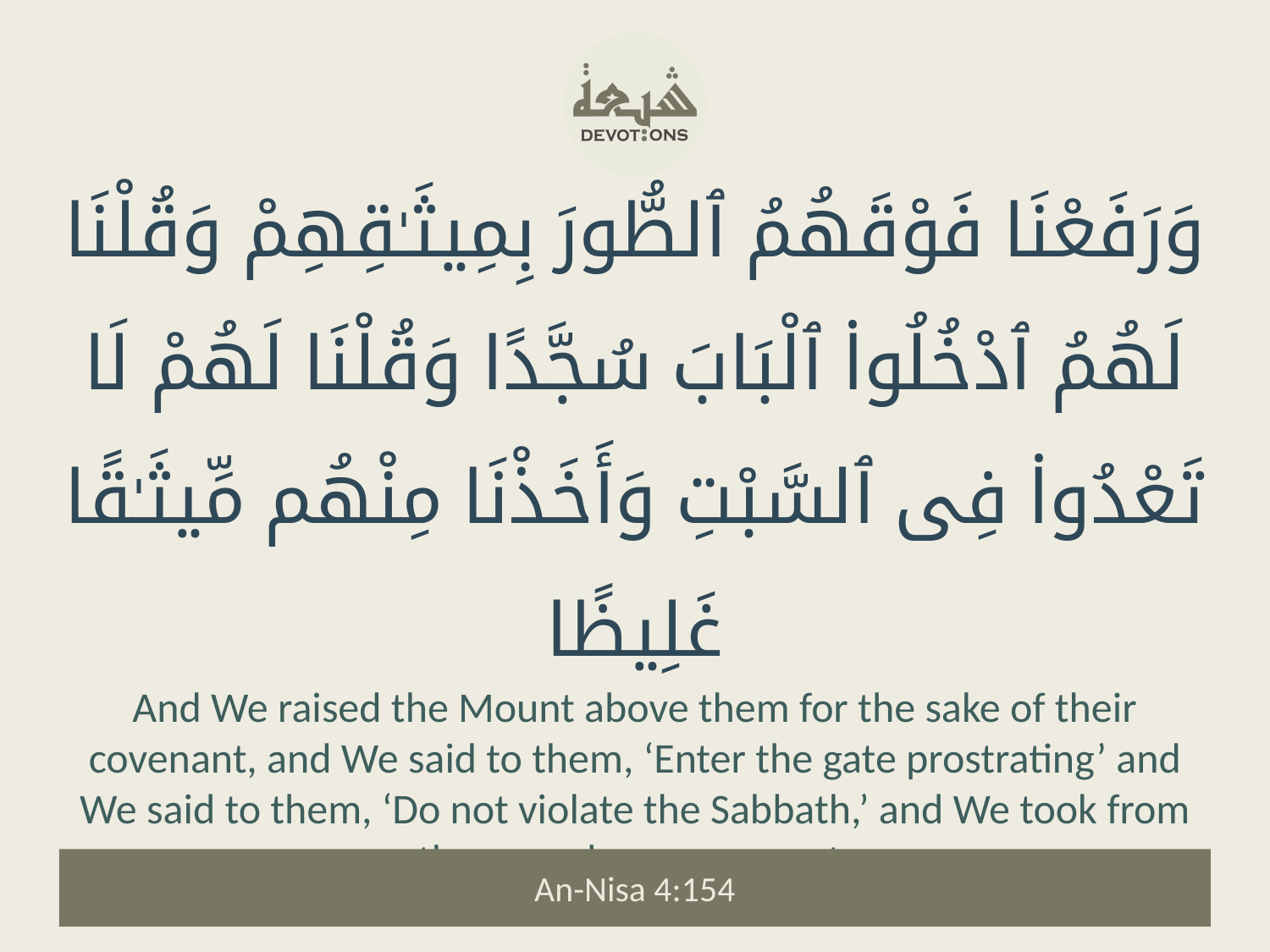

وَرَفَعْنَا فَوْقَهُمُ ٱلطُّورَ بِمِيثَـٰقِهِمْ وَقُلْنَا لَهُمُ ٱدْخُلُوا۟ ٱلْبَابَ سُجَّدًا وَقُلْنَا لَهُمْ لَا تَعْدُوا۟ فِى ٱلسَّبْتِ وَأَخَذْنَا مِنْهُم مِّيثَـٰقًا غَلِيظًا
And We raised the Mount above them for the sake of their covenant, and We said to them, ‘Enter the gate prostrating’ and We said to them, ‘Do not violate the Sabbath,’ and We took from them a solemn covenant.
An-Nisa 4:154